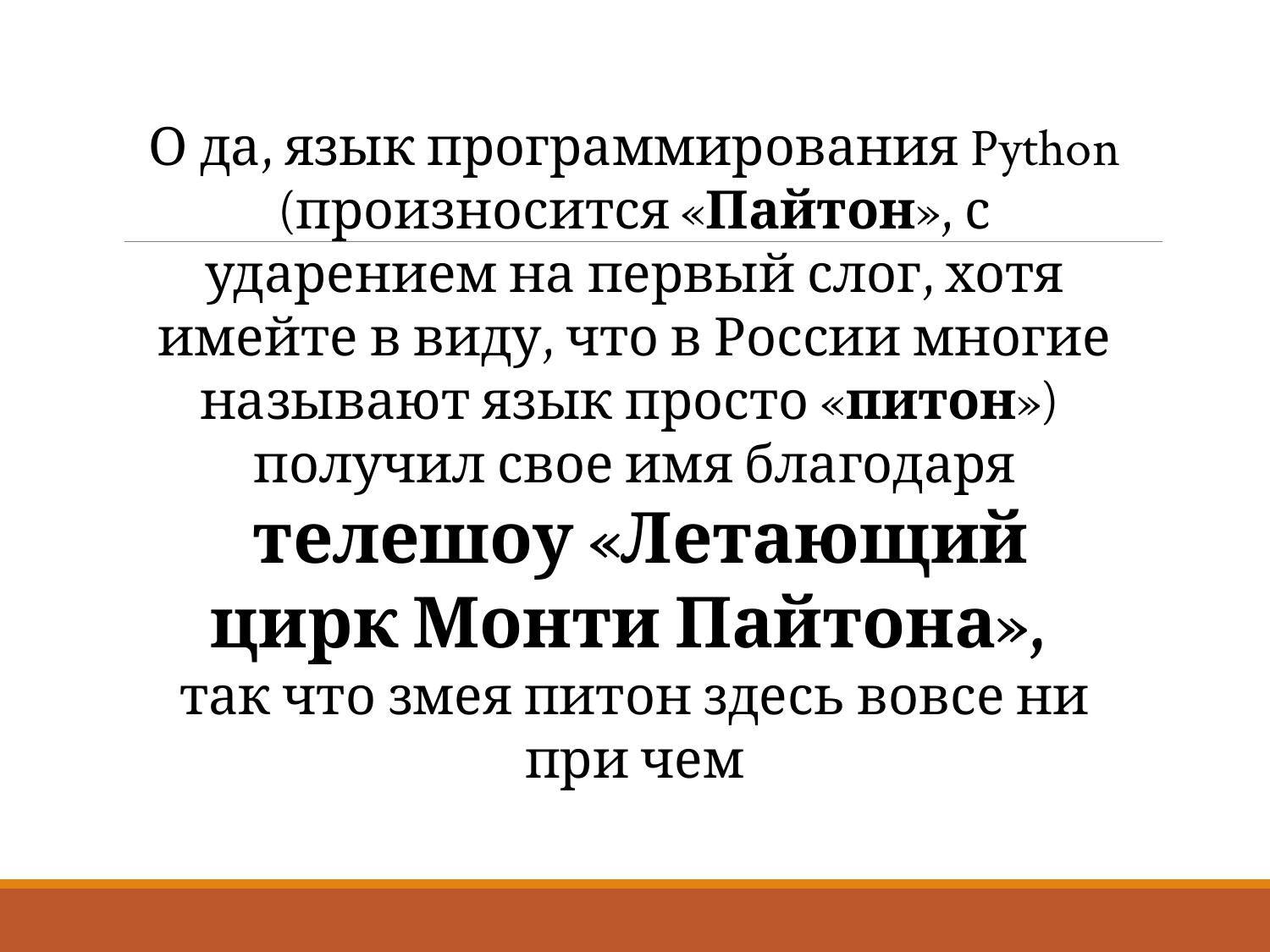

О да, язык программирования Python (произносится «Пайтон», с ударением на первый слог, хотя имейте в виду, что в России многие называют язык просто «питон»)
получил свое имя благодаря
 телешоу «Летающий цирк Монти Пайтона»,
так что змея питон здесь вовсе ни при чем